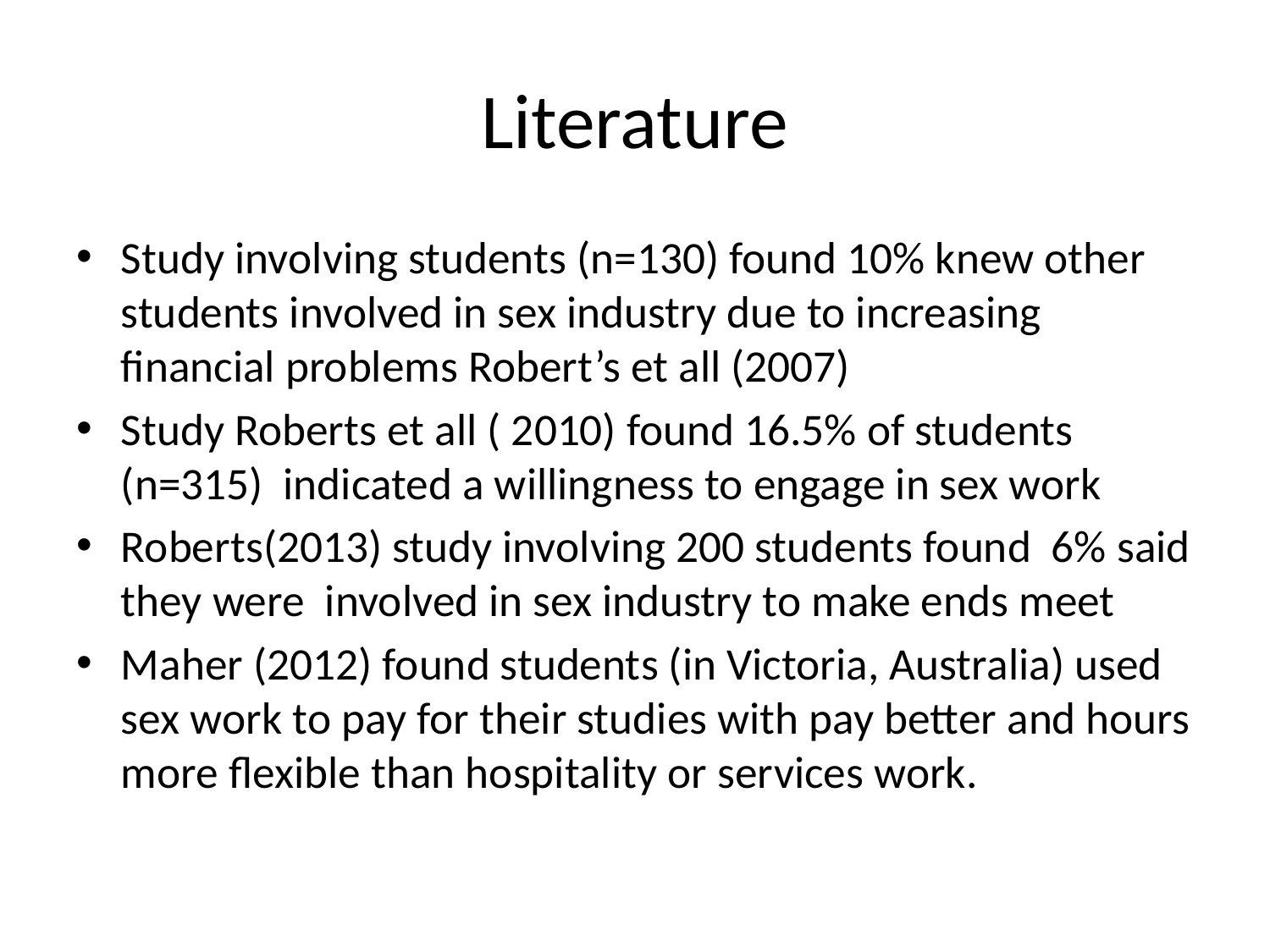

# Literature
Study involving students (n=130) found 10% knew other students involved in sex industry due to increasing financial problems Robert’s et all (2007)
Study Roberts et all ( 2010) found 16.5% of students (n=315)  indicated a willingness to engage in sex work
Roberts(2013) study involving 200 students found  6% said they were  involved in sex industry to make ends meet
Maher (2012) found students (in Victoria, Australia) used sex work to pay for their studies with pay better and hours more flexible than hospitality or services work.